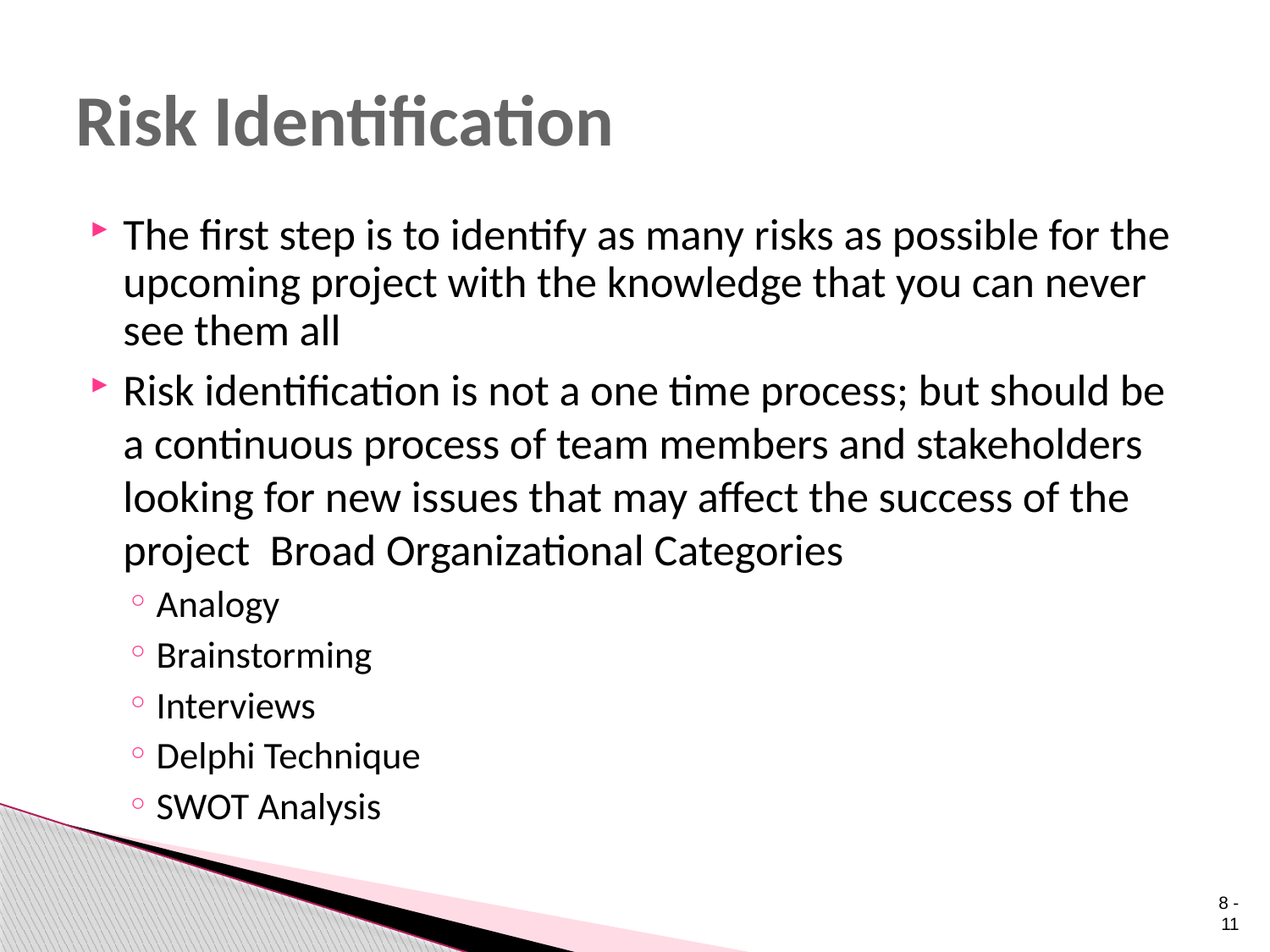

# Risk Identification
The first step is to identify as many risks as possible for the upcoming project with the knowledge that you can never see them all
Risk identification is not a one time process; but should be a continuous process of team members and stakeholders looking for new issues that may affect the success of the project  Broad Organizational Categories
Analogy
Brainstorming
Interviews
Delphi Technique
SWOT Analysis

 8 - 11